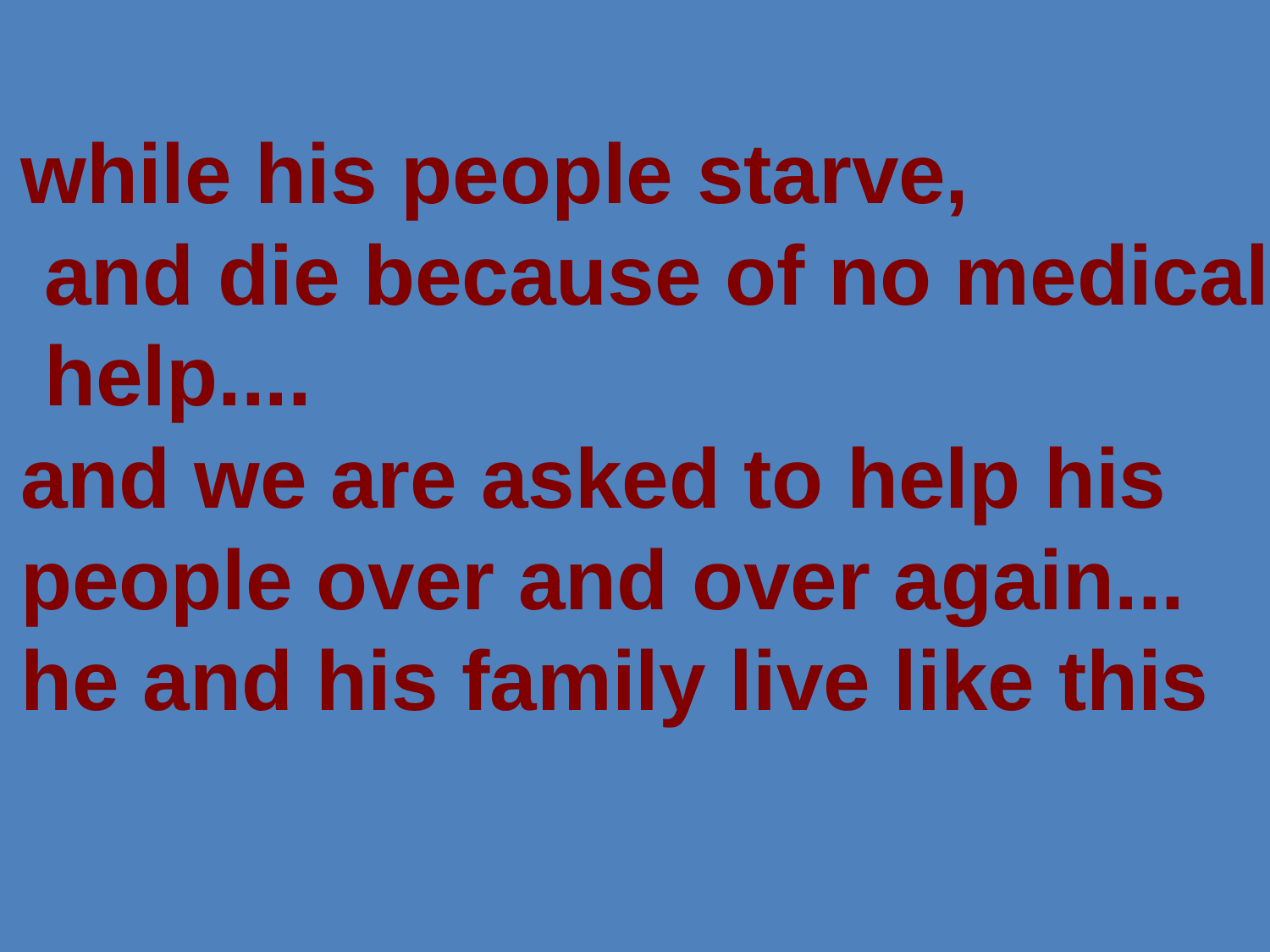

while his people starve,
 and die because of no medical
 help....
and we are asked to help his
people over and over again...
he and his family live like this